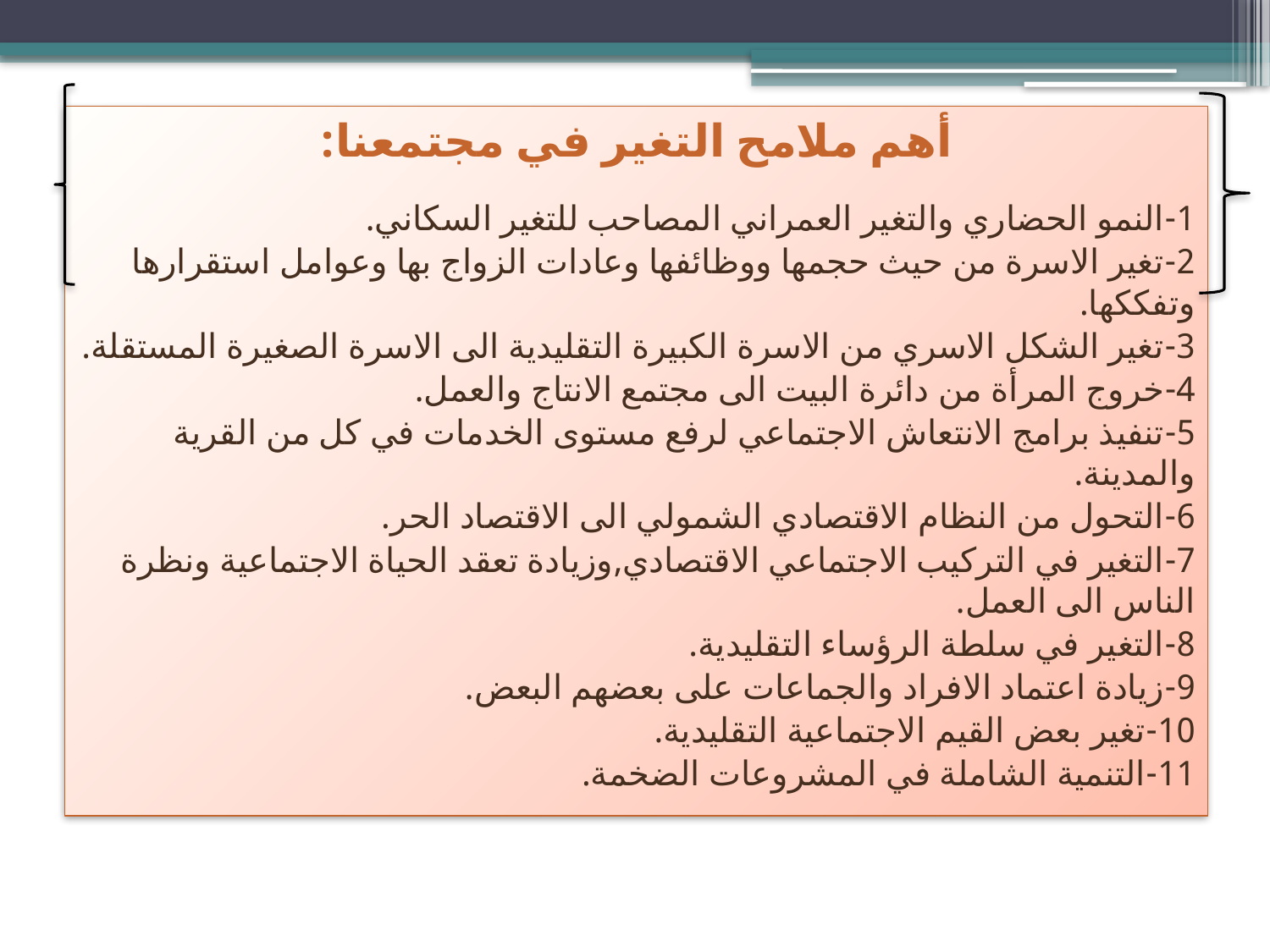

أهم ملامح التغير في مجتمعنا:

1-النمو الحضاري والتغير العمراني المصاحب للتغير السكاني.
2-تغير الاسرة من حيث حجمها ووظائفها وعادات الزواج بها وعوامل استقرارها وتفككها.
3-تغير الشكل الاسري من الاسرة الكبيرة التقليدية الى الاسرة الصغيرة المستقلة.
4-خروج المرأة من دائرة البيت الى مجتمع الانتاج والعمل.
5-تنفيذ برامج الانتعاش الاجتماعي لرفع مستوى الخدمات في كل من القرية والمدينة.
6-التحول من النظام الاقتصادي الشمولي الى الاقتصاد الحر.
7-التغير في التركيب الاجتماعي الاقتصادي,وزيادة تعقد الحياة الاجتماعية ونظرة الناس الى العمل.
8-التغير في سلطة الرؤساء التقليدية.
9-زيادة اعتماد الافراد والجماعات على بعضهم البعض.
10-تغير بعض القيم الاجتماعية التقليدية.
11-التنمية الشاملة في المشروعات الضخمة.